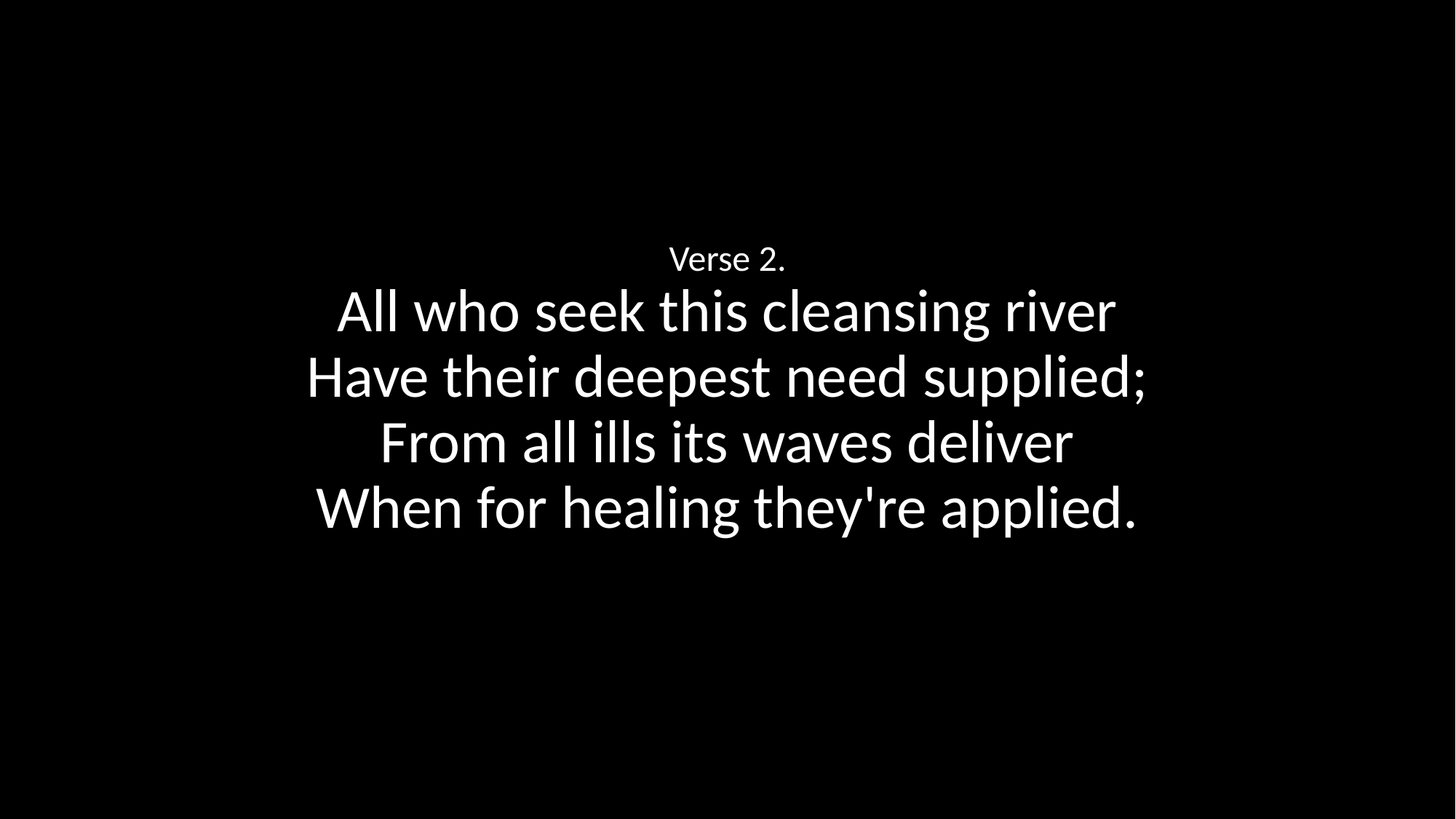

Verse 2.
All who seek this cleansing river
Have their deepest need supplied;
From all ills its waves deliver
When for healing they're applied.